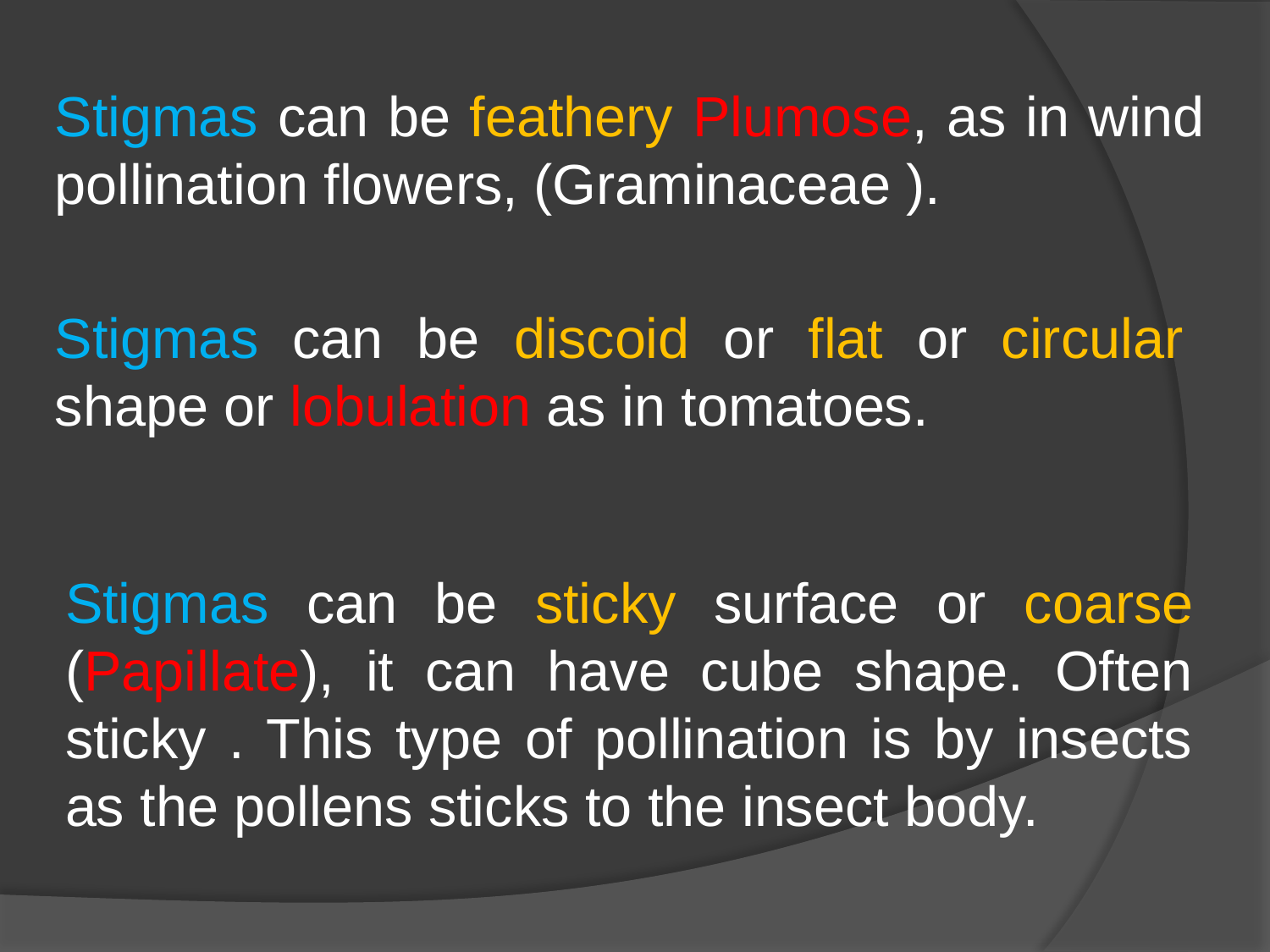

Stigmas can be feathery Plumose, as in wind pollination flowers, (Graminaceae ).
Stigmas can be discoid or flat or circular shape or lobulation as in tomatoes.
Stigmas can be sticky surface or coarse (Papillate), it can have cube shape. Often sticky . This type of pollination is by insects as the pollens sticks to the insect body.